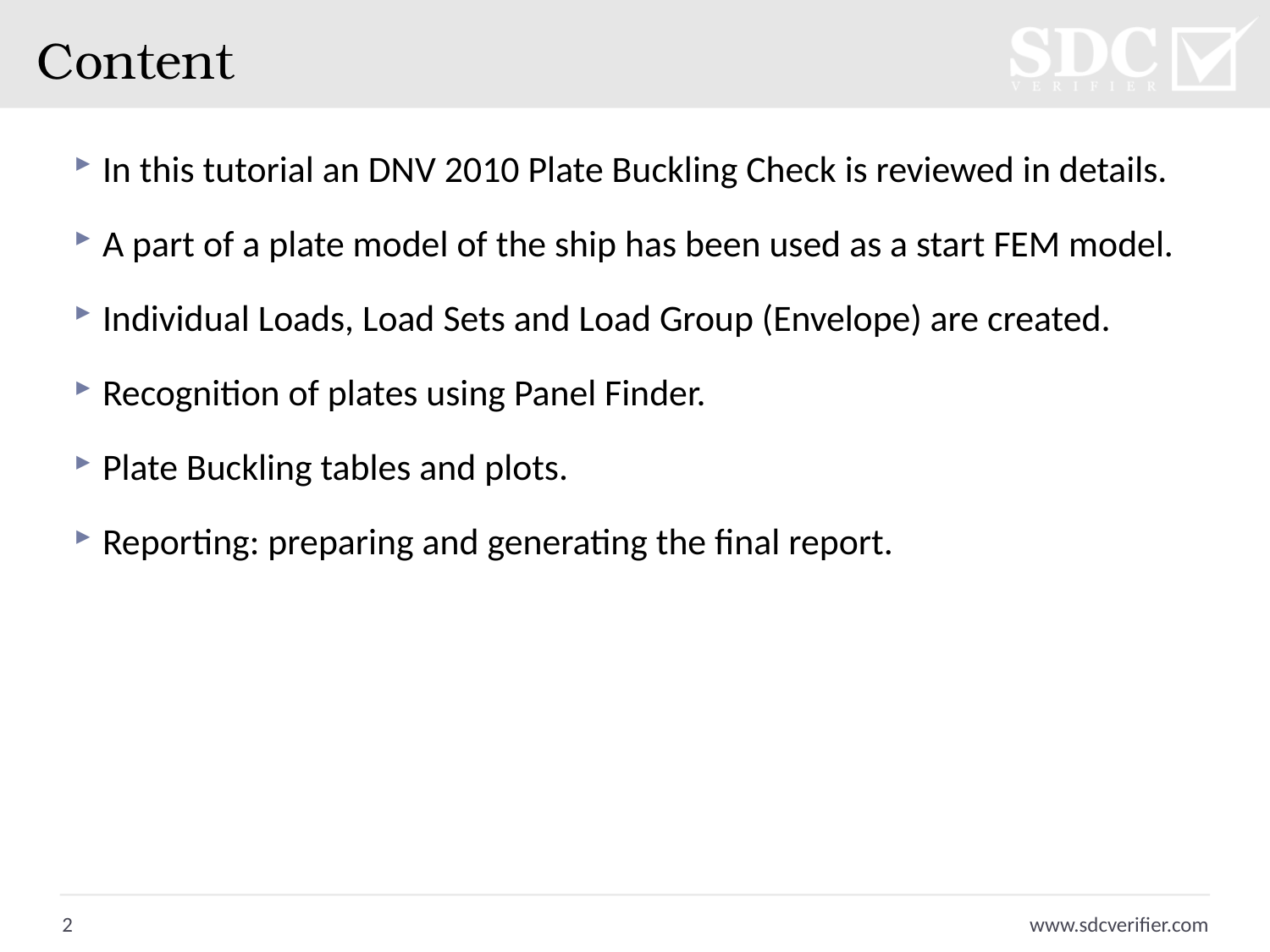

# Content
In this tutorial an DNV 2010 Plate Buckling Check is reviewed in details.
A part of a plate model of the ship has been used as a start FEM model.
Individual Loads, Load Sets and Load Group (Envelope) are created.
Recognition of plates using Panel Finder.
Plate Buckling tables and plots.
Reporting: preparing and generating the final report.

www.sdcverifier.com
2